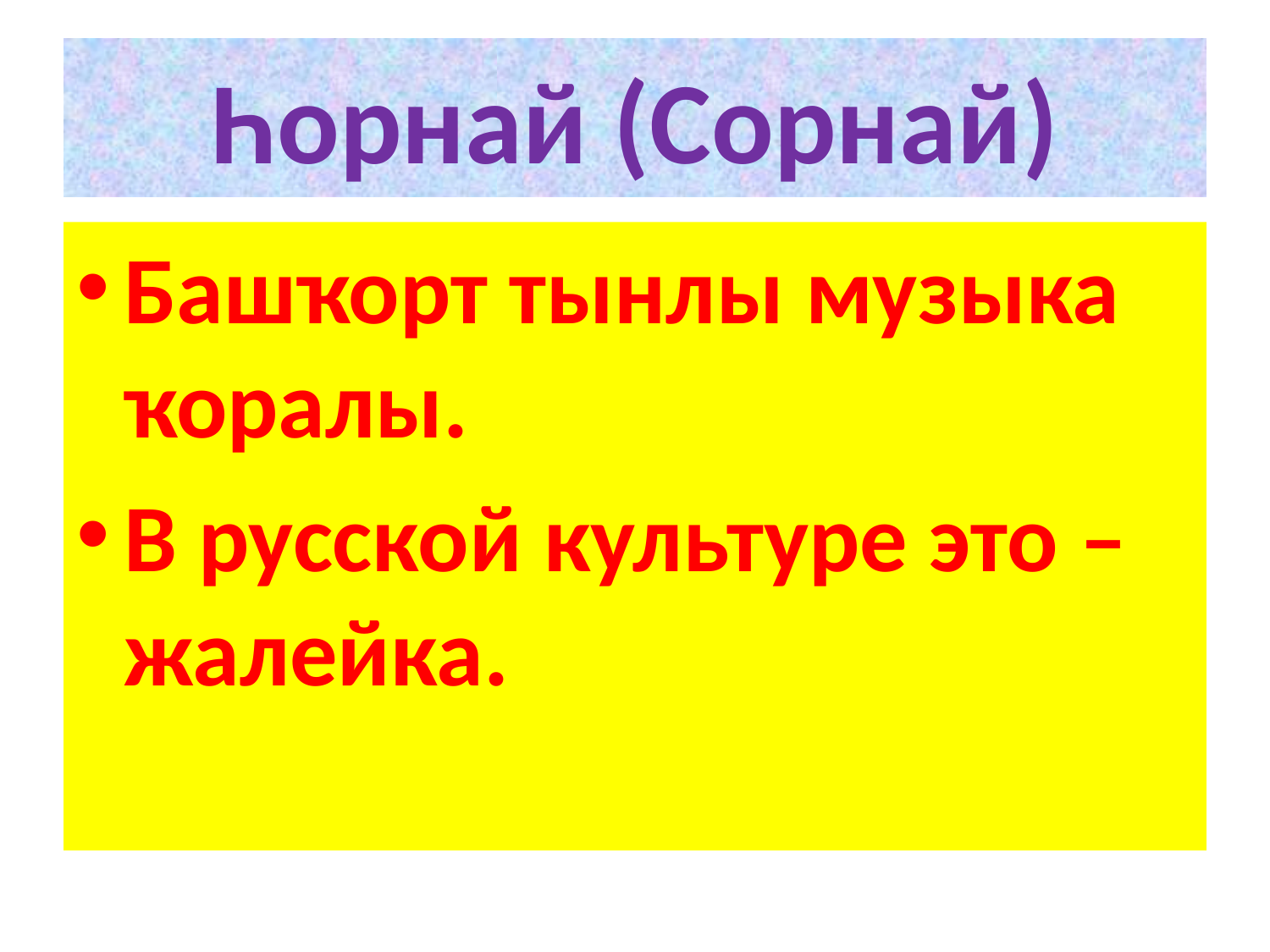

# Һорнай (Сорнай)
Башҡорт тынлы музыка ҡоралы.
В русской культуре это – жалейка.